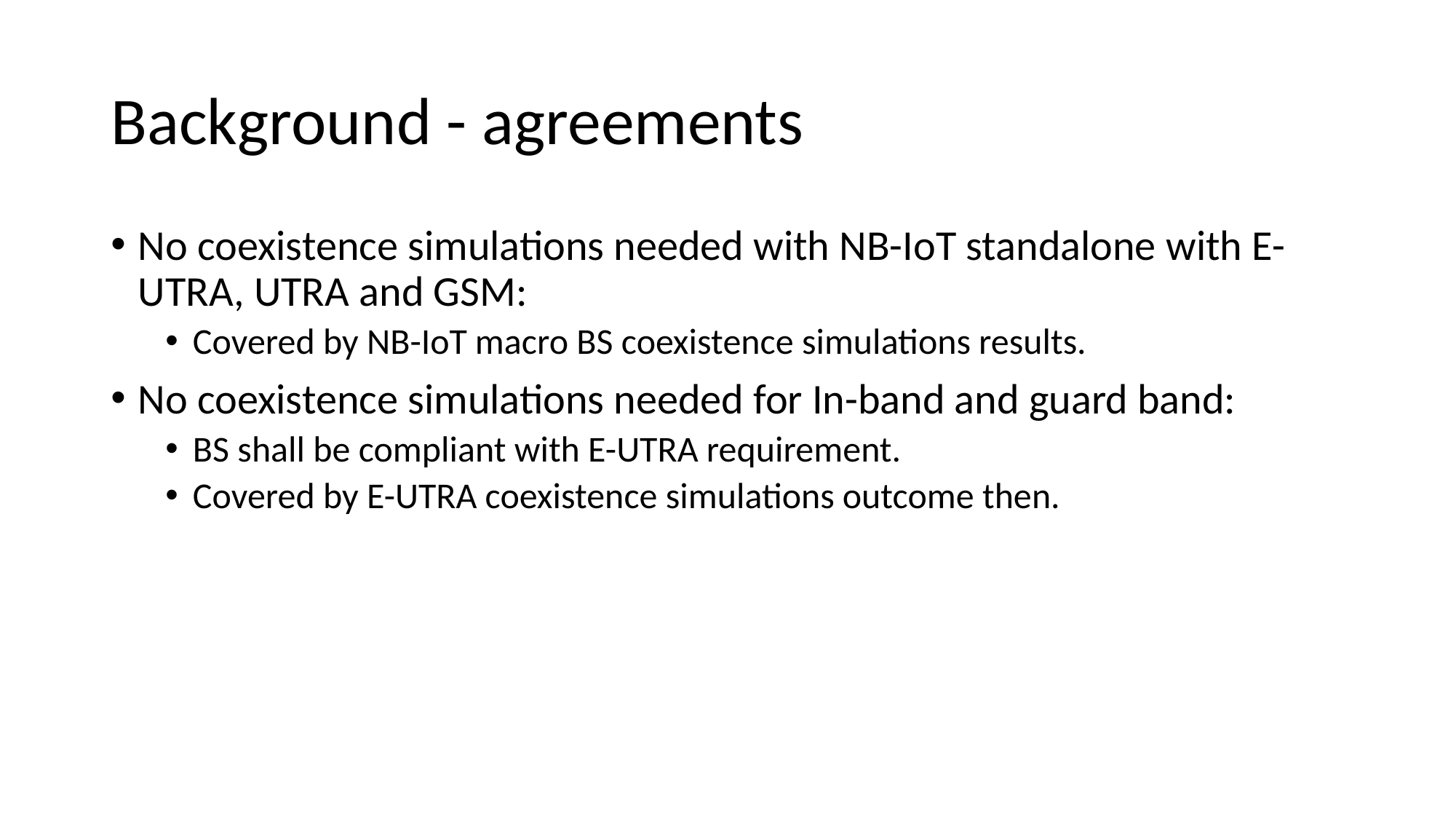

# Background - agreements
No coexistence simulations needed with NB-IoT standalone with E-UTRA, UTRA and GSM:
Covered by NB-IoT macro BS coexistence simulations results.
No coexistence simulations needed for In-band and guard band:
BS shall be compliant with E-UTRA requirement.
Covered by E-UTRA coexistence simulations outcome then.